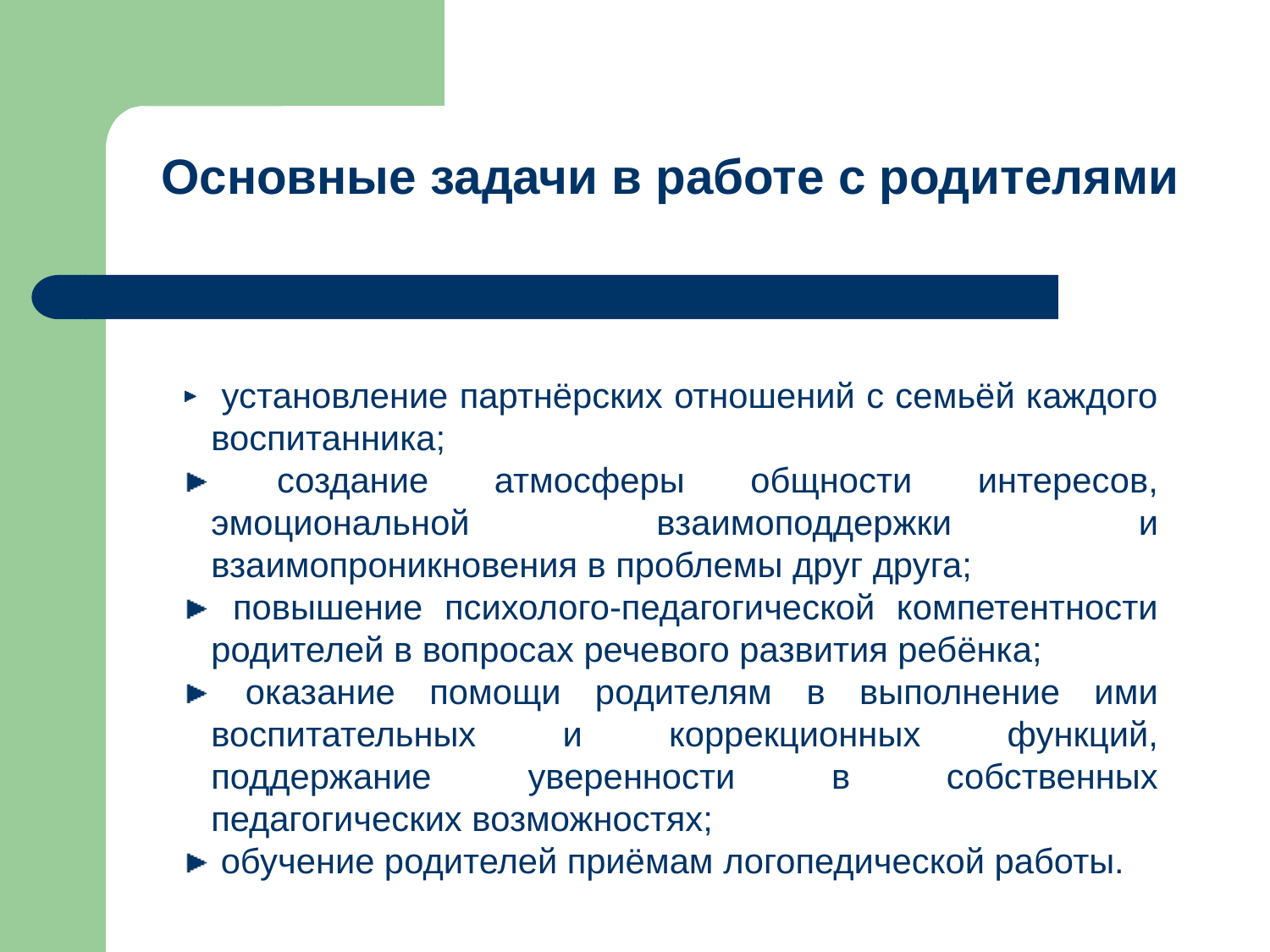

Основные задачи в работе с родителями
 установление партнёрских отношений с семьёй каждого воспитанника;
 создание атмосферы общности интересов, эмоциональной взаимоподдержки и взаимопроникновения в проблемы друг друга;
 повышение психолого-педагогической компетентности родителей в вопросах речевого развития ребёнка;
 оказание помощи родителям в выполнение ими воспитательных и коррекционных функций, поддержание уверенности в собственных педагогических возможностях;
 обучение родителей приёмам логопедической работы.